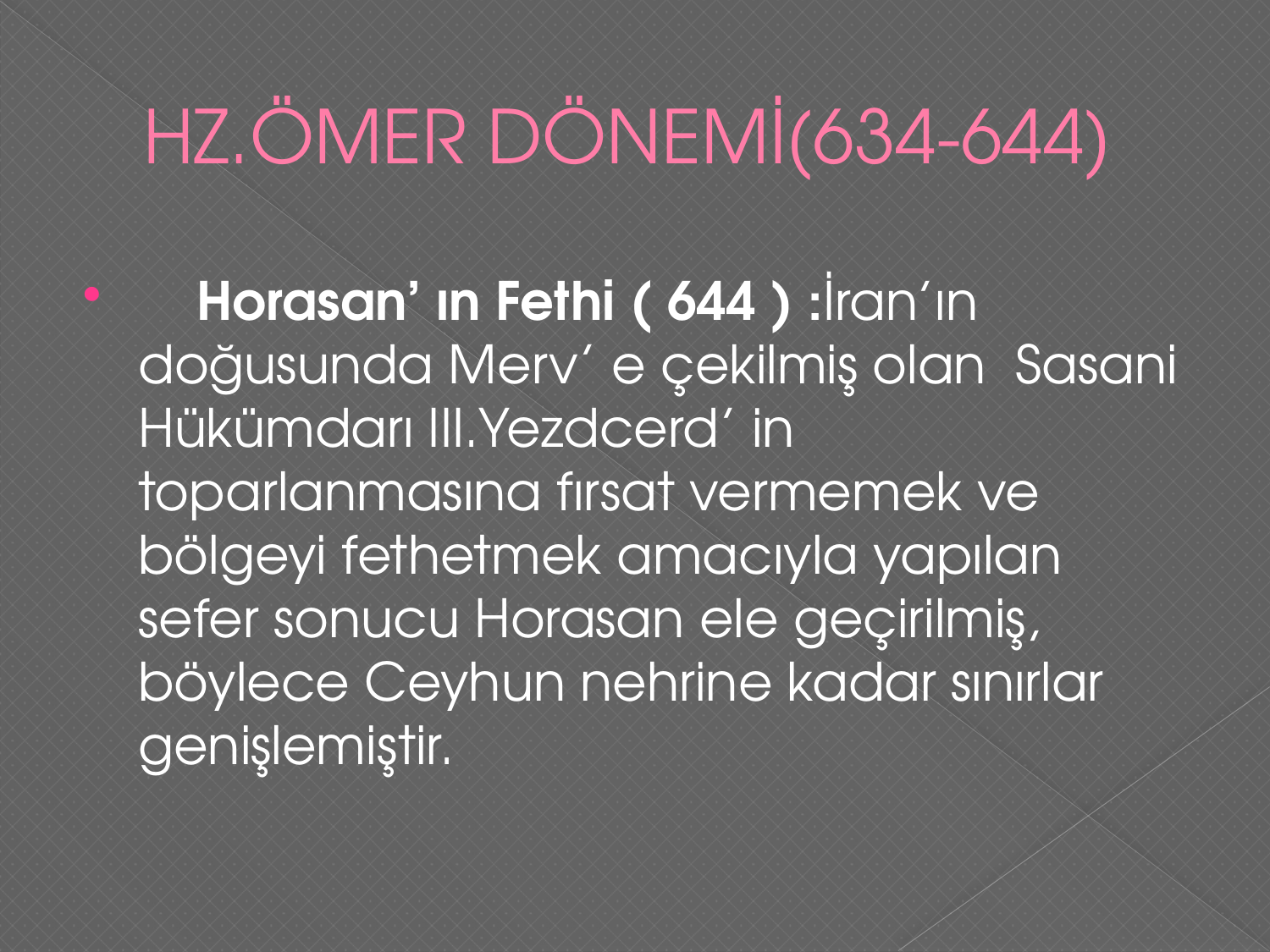

# HZ.ÖMER DÖNEMİ(634-644)
    Horasan’ ın Fethi ( 644 ) :İran’ın doğusunda Merv’ e çekilmiş olan  Sasani Hükümdarı III.Yezdcerd’ in toparlanmasına fırsat vermemek ve bölgeyi fethetmek amacıyla yapılan sefer sonucu Horasan ele geçirilmiş, böylece Ceyhun nehrine kadar sınırlar genişlemiştir.